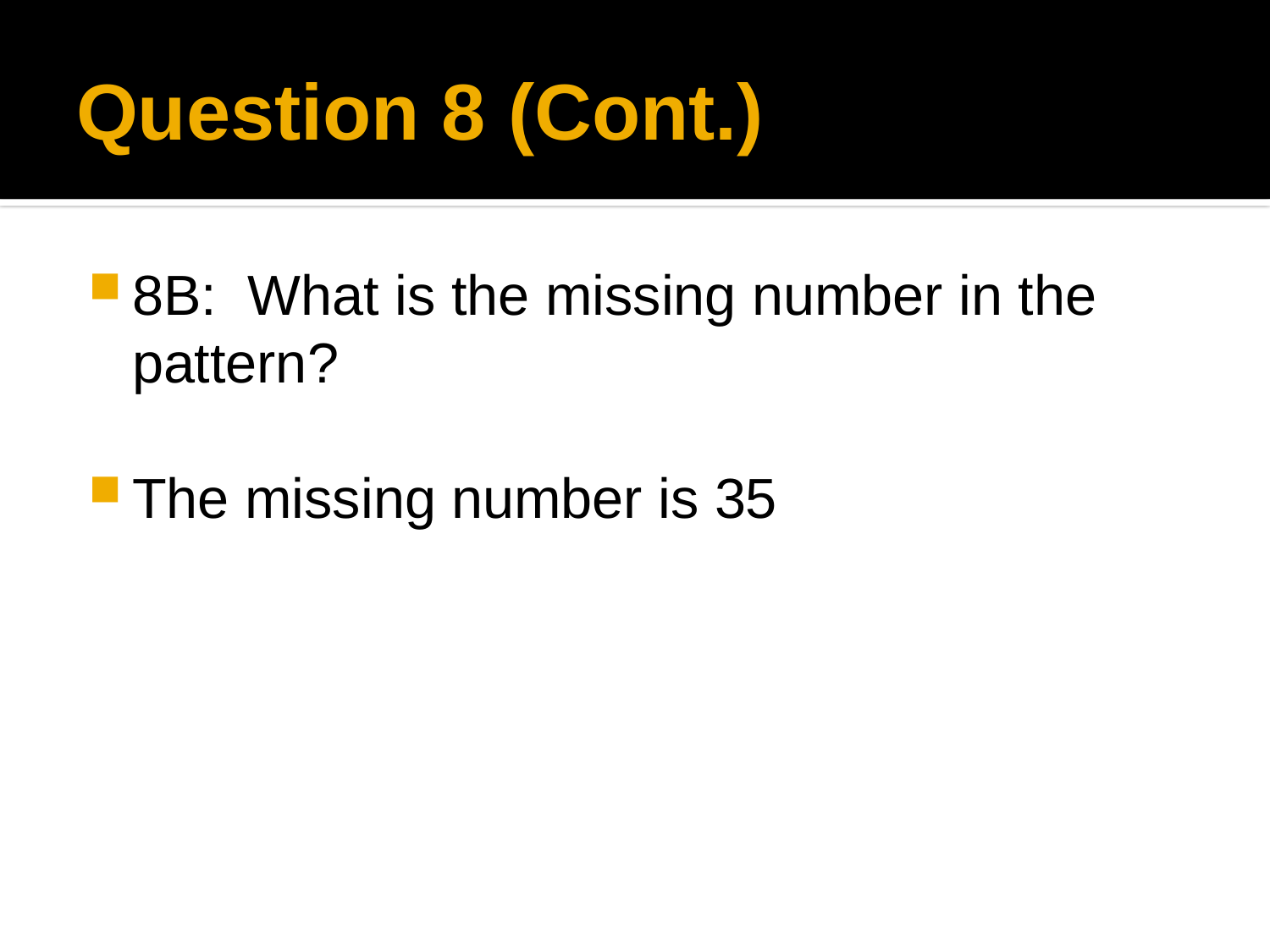

# Question 8 (Cont.)
8B:  What is the missing number in the pattern?

The missing number is 35